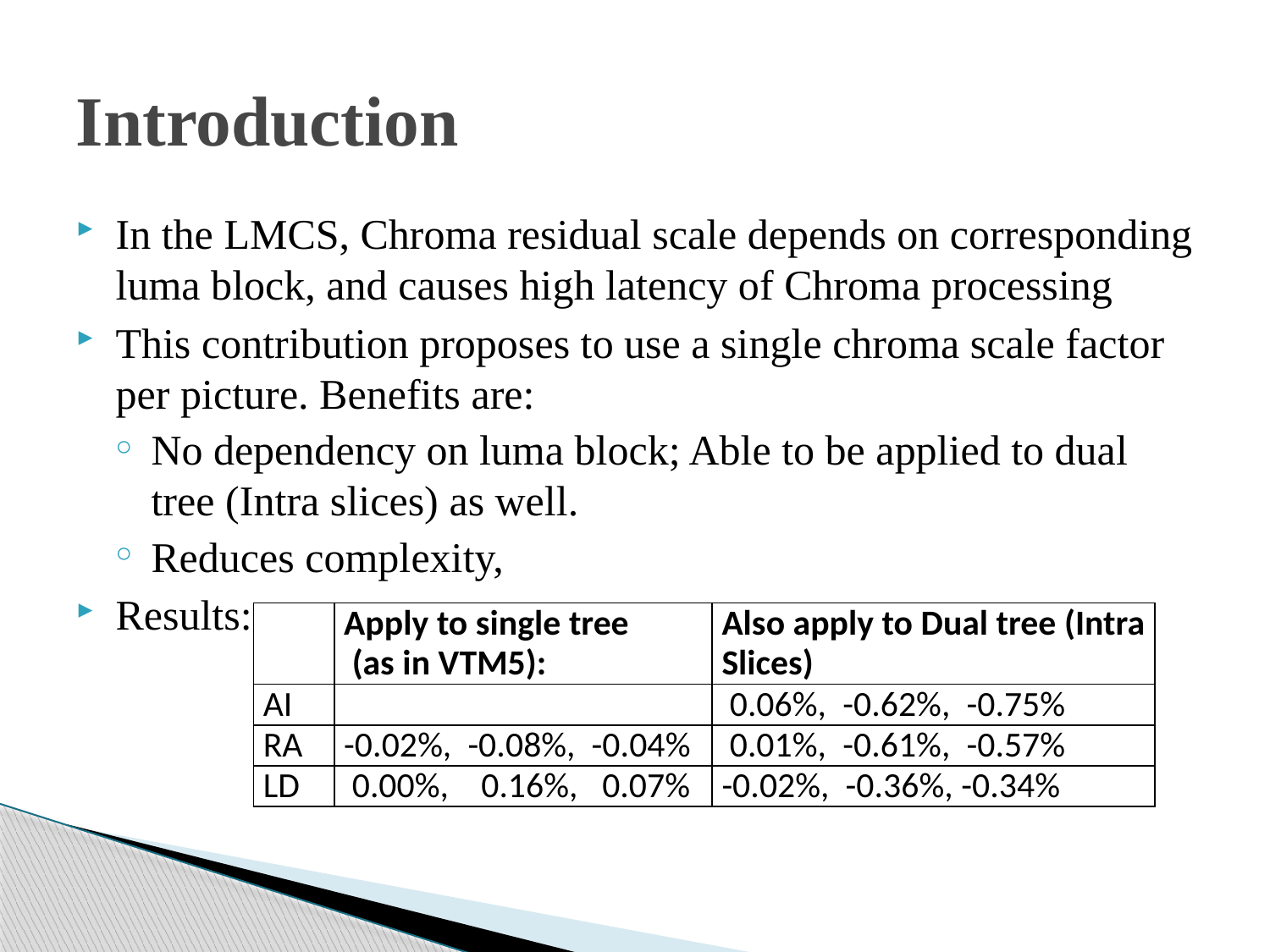

# Introduction
In the LMCS, Chroma residual scale depends on corresponding luma block, and causes high latency of Chroma processing
This contribution proposes to use a single chroma scale factor per picture. Benefits are:
No dependency on luma block; Able to be applied to dual tree (Intra slices) as well.
Reduces complexity,
Results:

|  | Apply to single tree (as in VTM5): | Also apply to Dual tree (Intra Slices) |
| --- | --- | --- |
| AI |  | 0.06%, -0.62%, -0.75% |
| RA | -0.02%, -0.08%, -0.04% | 0.01%, -0.61%, -0.57% |
| LD | 0.00%, 0.16%, 0.07% | -0.02%, -0.36%, -0.34% |